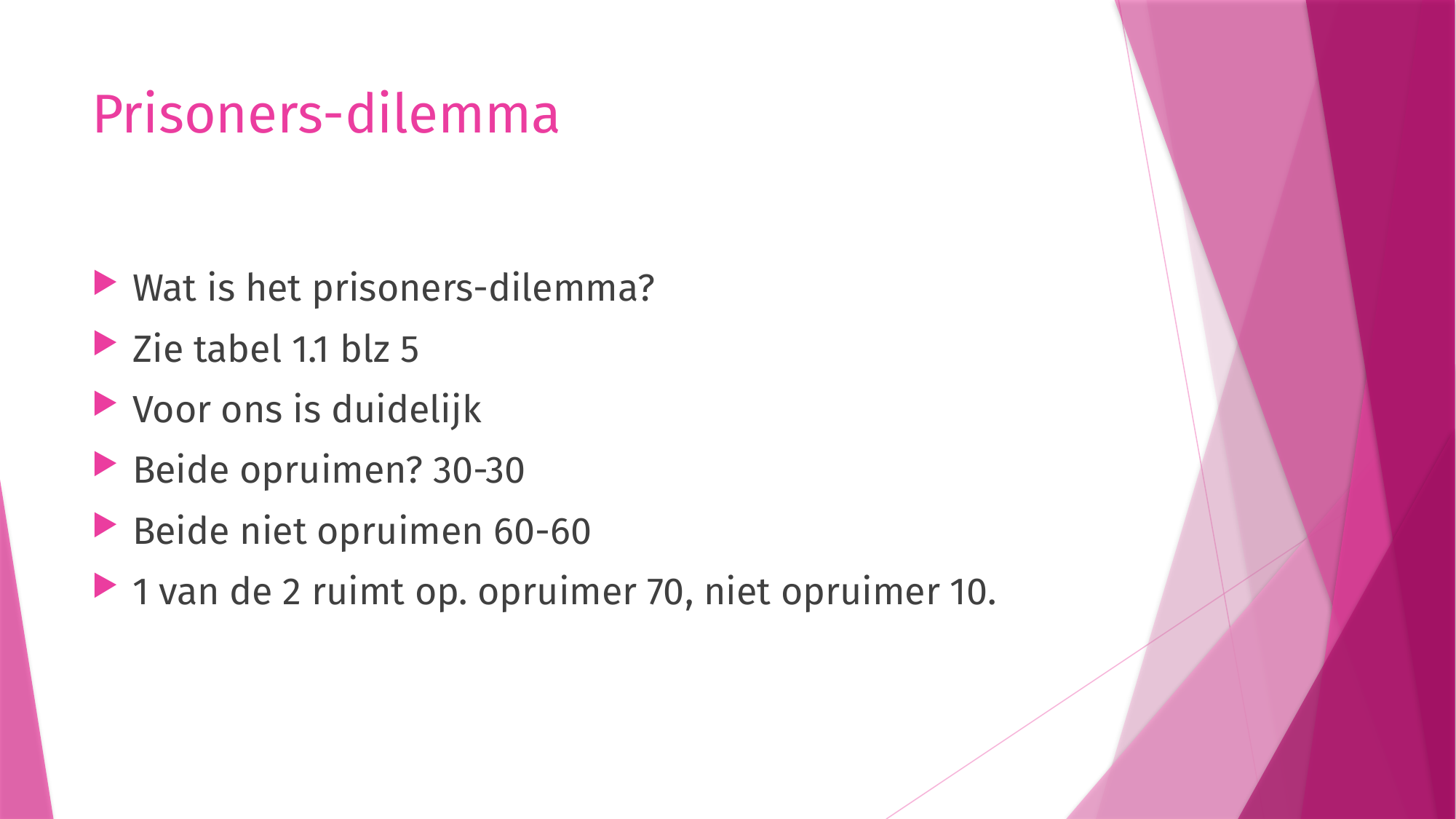

# Prisoners-dilemma
Wat is het prisoners-dilemma?
Zie tabel 1.1 blz 5
Voor ons is duidelijk
Beide opruimen? 30-30
Beide niet opruimen 60-60
1 van de 2 ruimt op. opruimer 70, niet opruimer 10.